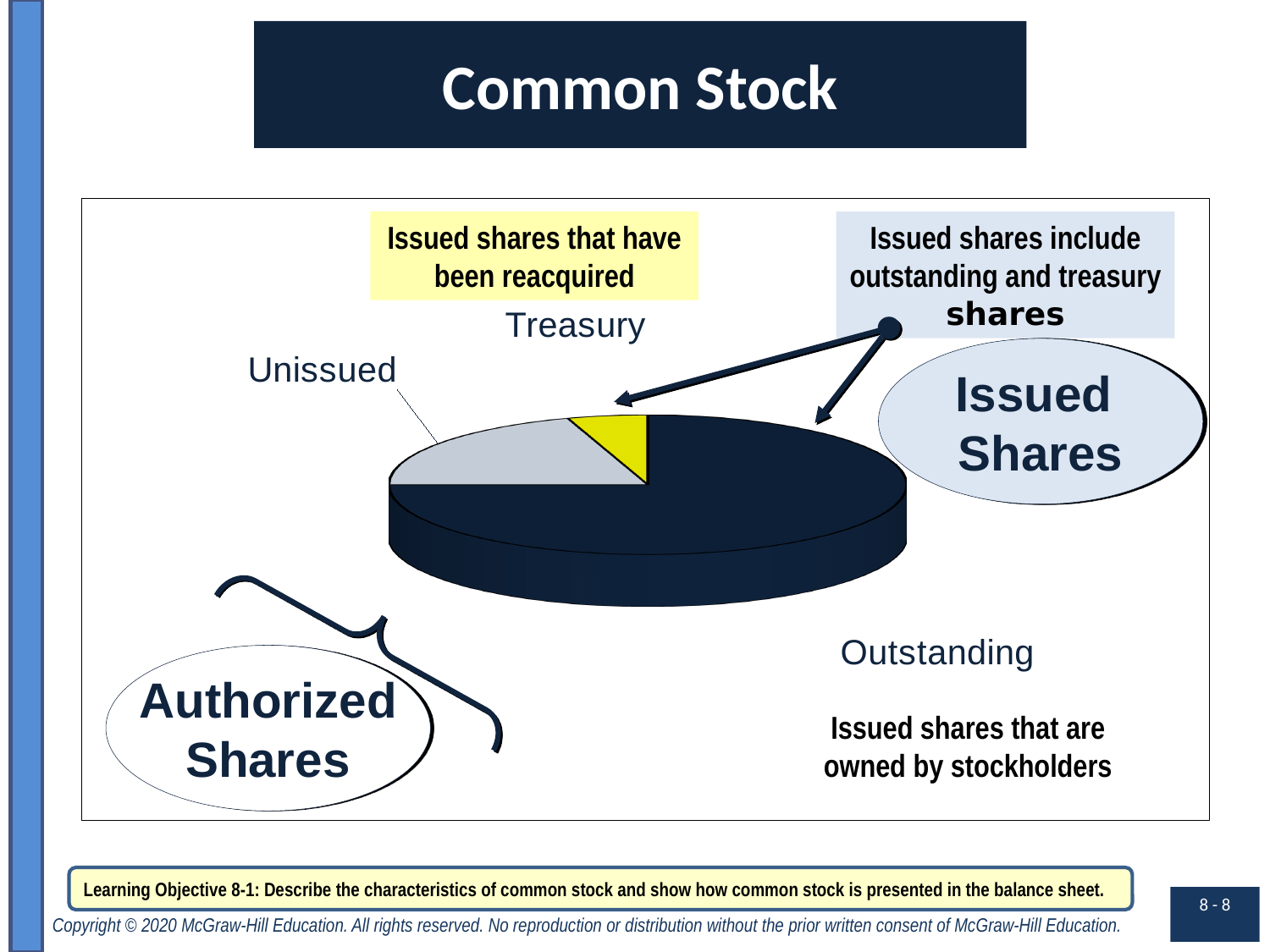

# Common Stock

[unsupported chart]

Issued shares that have been reacquired
Issued shares include outstanding and treasury shares

Issued
Shares

Authorized
Shares
Issued shares that are owned by stockholders
Learning Objective 8-1: Describe the characteristics of common stock and show how common stock is presented in the balance sheet.